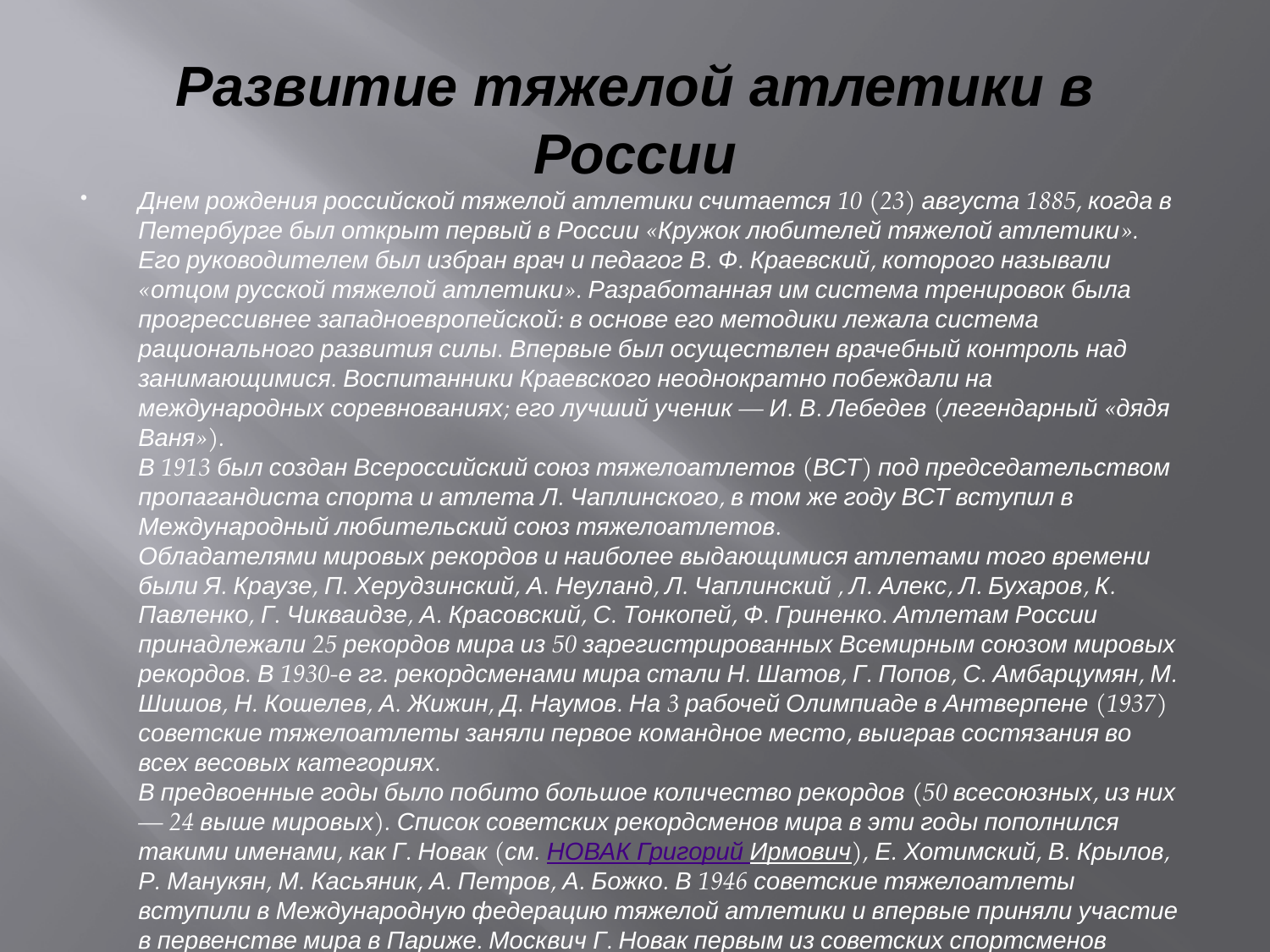

# Развитие тяжелой атлетики в России
Днем рождения российской тяжелой атлетики считается 10 (23) августа 1885, когда в Петербурге был открыт первый в России «Кружок любителей тяжелой атлетики». Его руководителем был избран врач и педагог В. Ф. Краевский, которого называли «отцом русской тяжелой атлетики». Разработанная им система тренировок была прогрессивнее западноевропейской: в основе его методики лежала система рационального развития силы. Впервые был осуществлен врачебный контроль над занимающимися. Воспитанники Краевского неоднократно побеждали на международных соревнованиях; его лучший ученик — И. В. Лебедев (легендарный «дядя Ваня»). 
В 1913 был создан Всероссийский союз тяжелоатлетов (ВСТ) под председательством пропагандиста спорта и атлета Л. Чаплинского, в том же году ВСТ вступил в Международный любительский союз тяжелоатлетов. 
Обладателями мировых рекордов и наиболее выдающимися атлетами того времени были Я. Краузе, П. Херудзинский, А. Неуланд, Л. Чаплинский , Л. Алекс, Л. Бухаров, К. Павленко, Г. Чикваидзе, А. Красовский, С. Тонкопей, Ф. Гриненко. Атлетам России принадлежали 25 рекордов мира из 50 зарегистрированных Всемирным союзом мировых рекордов. В 1930-е гг. рекордсменами мира стали Н. Шатов, Г. Попов, С. Амбарцумян, М. Шишов, Н. Кошелев, А. Жижин, Д. Наумов. На 3 рабочей Олимпиаде в Антверпене (1937) советские тяжелоатлеты заняли первое командное место, выиграв состязания во всех весовых категориях. 
В предвоенные годы было побито большое количество рекордов (50 всесоюзных, из них — 24 выше мировых). Список советских рекордсменов мира в эти годы пополнился такими именами, как Г. Новак (см. НОВАК Григорий Ирмович), Е. Хотимский, В. Крылов, Р. Манукян, М. Касьяник, А. Петров, А. Божко. В 1946 советские тяжелоатлеты вступили в Международную федерацию тяжелой атлетики и впервые приняли участие в первенстве мира в Париже. Москвич Г. Новак первым из советских спортсменов завоевал титул чемпиона мира, в категории до 82,5 кг. А первым чемпионом мира в тяжелом весе стал москвич А. Медведев.